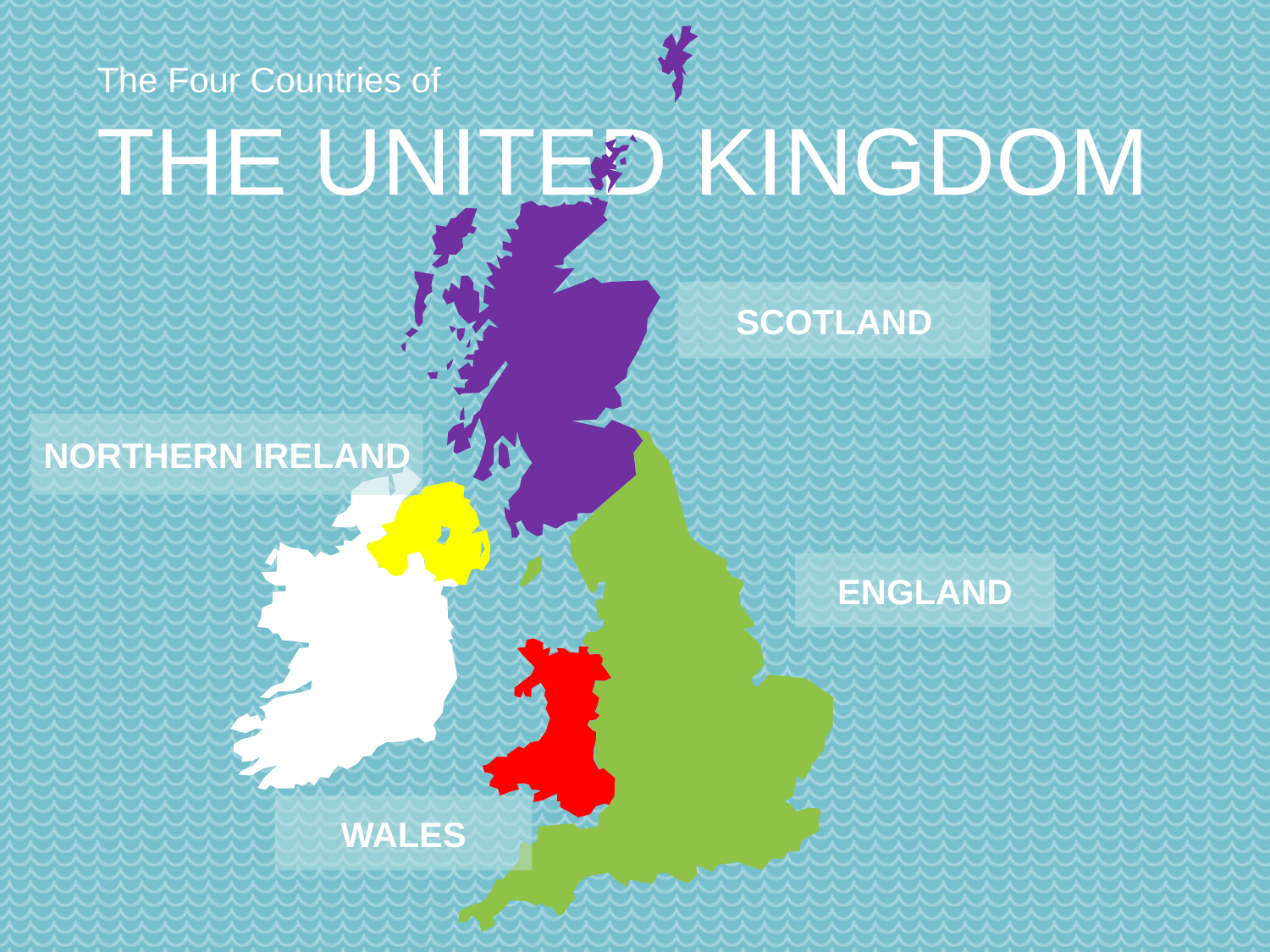

The Four Countries of
THE UNITED KINGDOM

SCOTLAND

NORTHERN IRELAND

ENGLAND

WALES